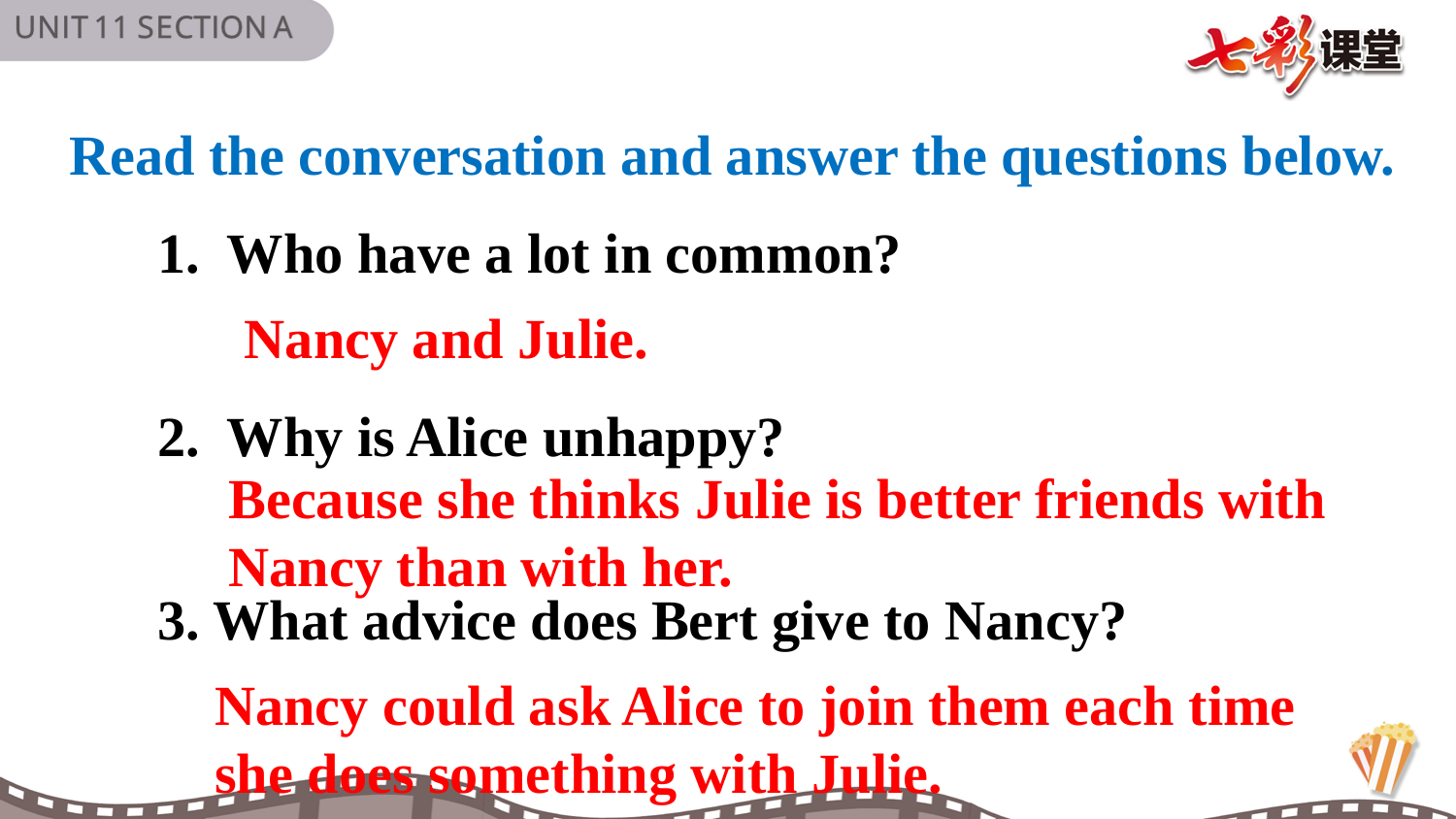

Read the conversation and answer the questions below.
1.  Who have a lot in common?

2.  Why is Alice unhappy?

3. What advice does Bert give to Nancy?

Nancy and Julie.
Because she thinks Julie is better friends with Nancy than with her.
Nancy could ask Alice to join them each time she does something with Julie.